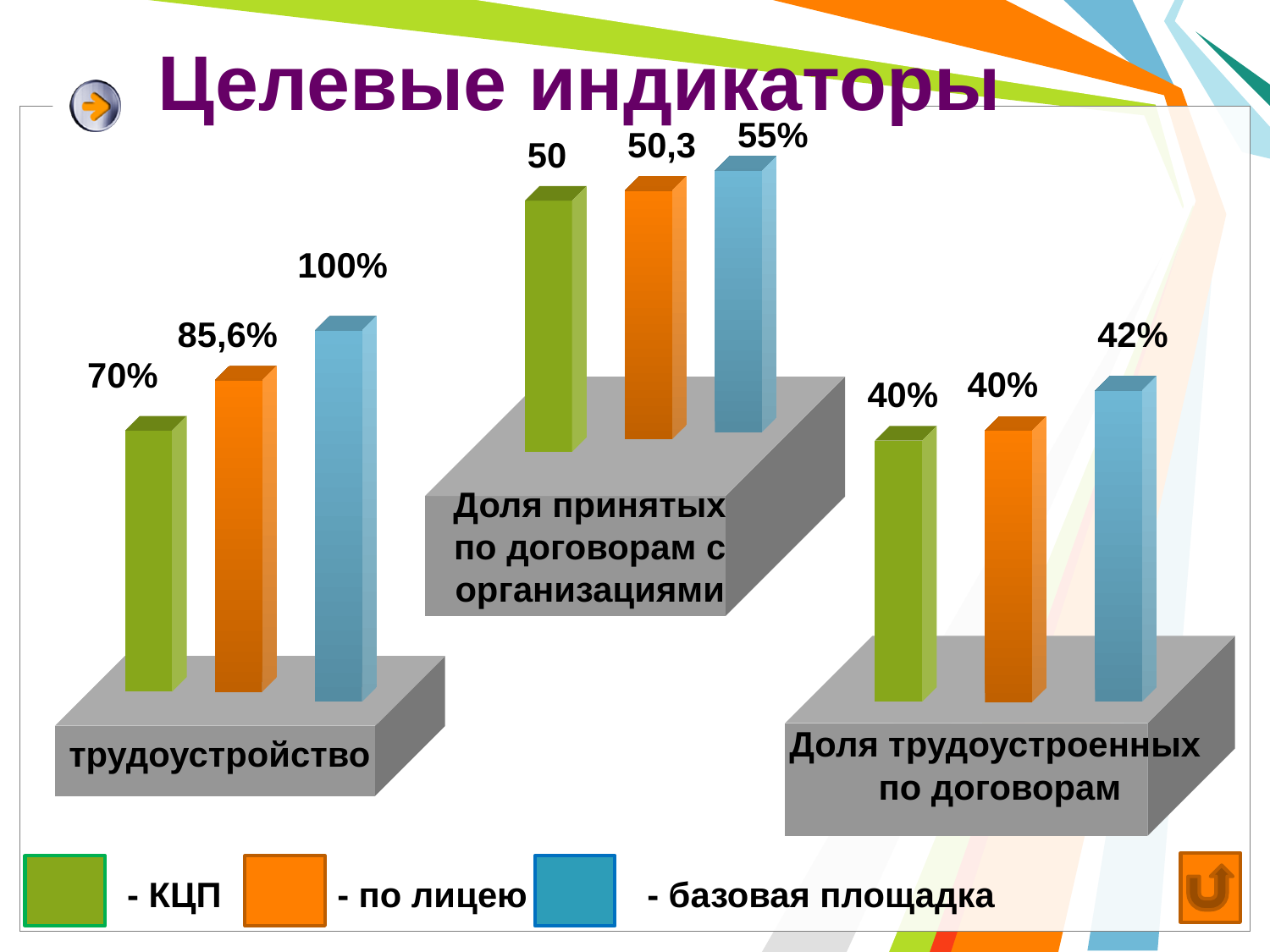

# Целевые индикаторы
55%
50,3
50
100%

85,6%
42%
70%
40%
40%

Доля принятых по договорам с организациями

Доля трудоустроенных
 по договорам
трудоустройство

 - КЦП
 - по лицею
 - базовая площадка